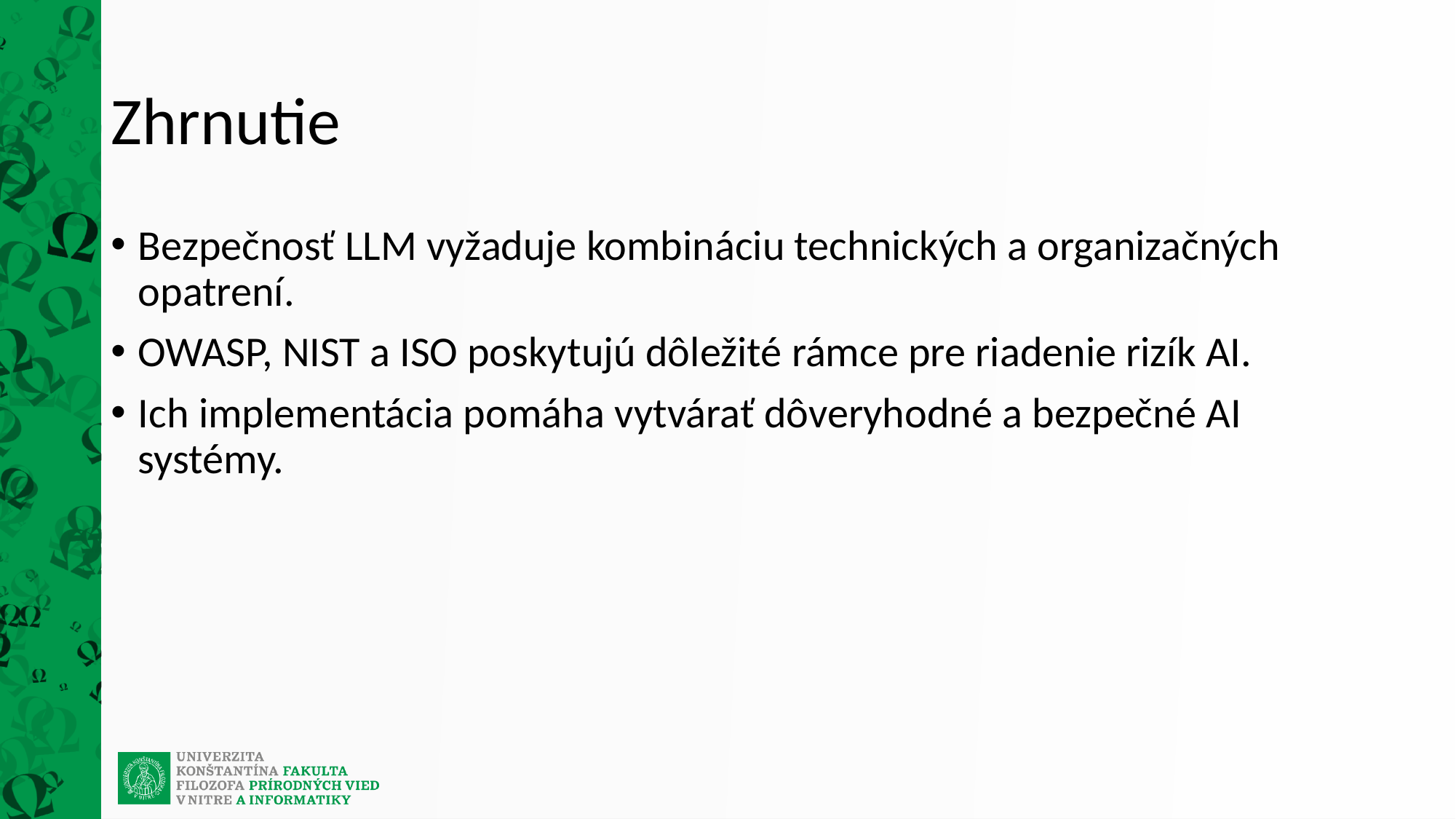

# Zhrnutie
Bezpečnosť LLM vyžaduje kombináciu technických a organizačných opatrení.
OWASP, NIST a ISO poskytujú dôležité rámce pre riadenie rizík AI.
Ich implementácia pomáha vytvárať dôveryhodné a bezpečné AI systémy.